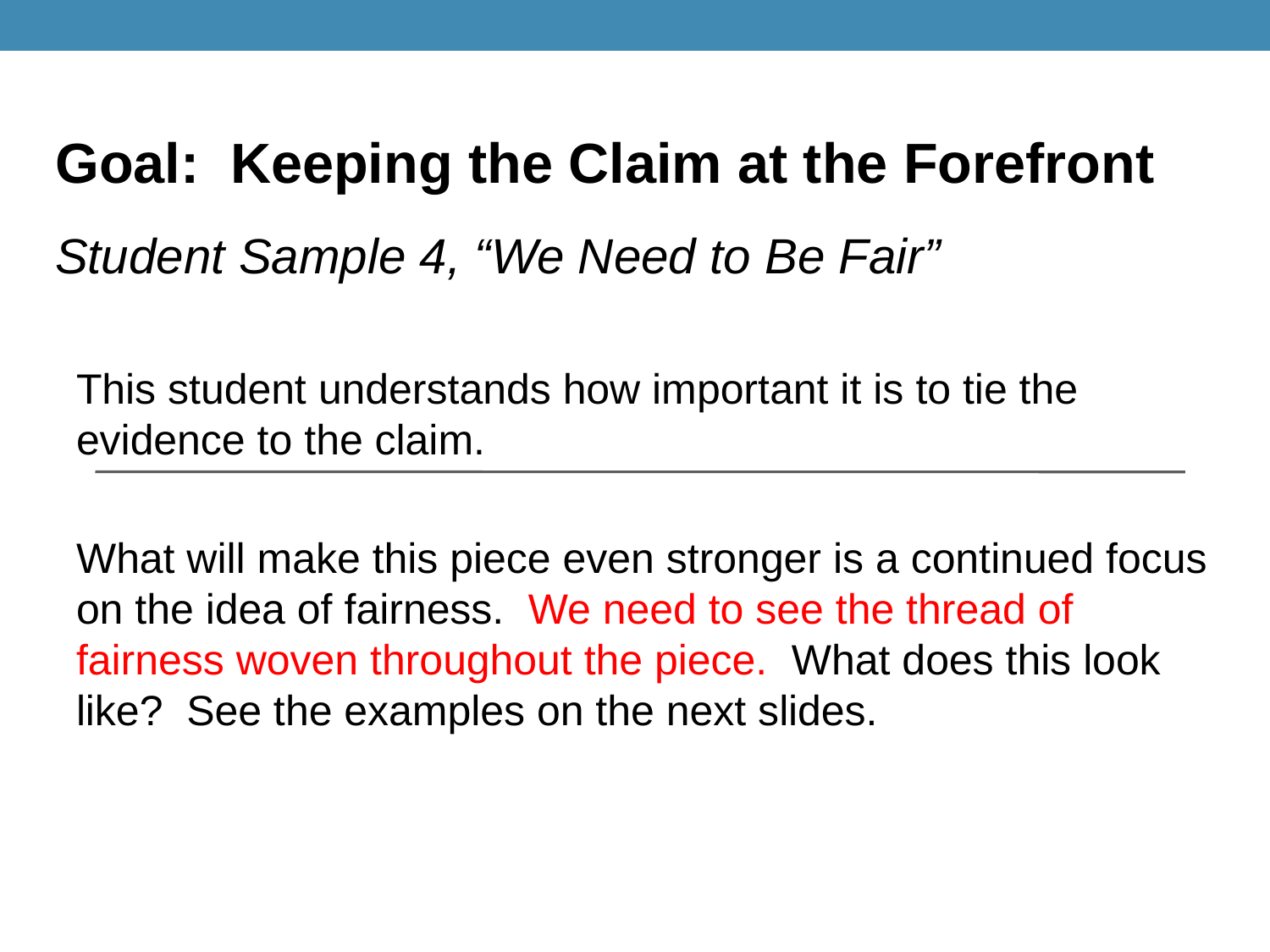

# Goal:  Keeping the Claim at the Forefront Student Sample 4, “We Need to Be Fair”
This student understands how important it is to tie the evidence to the claim.

What will make this piece even stronger is a continued focus on the idea of fairness.  We need to see the thread of fairness woven throughout the piece.  What does this look like?  See the examples on the next slides.